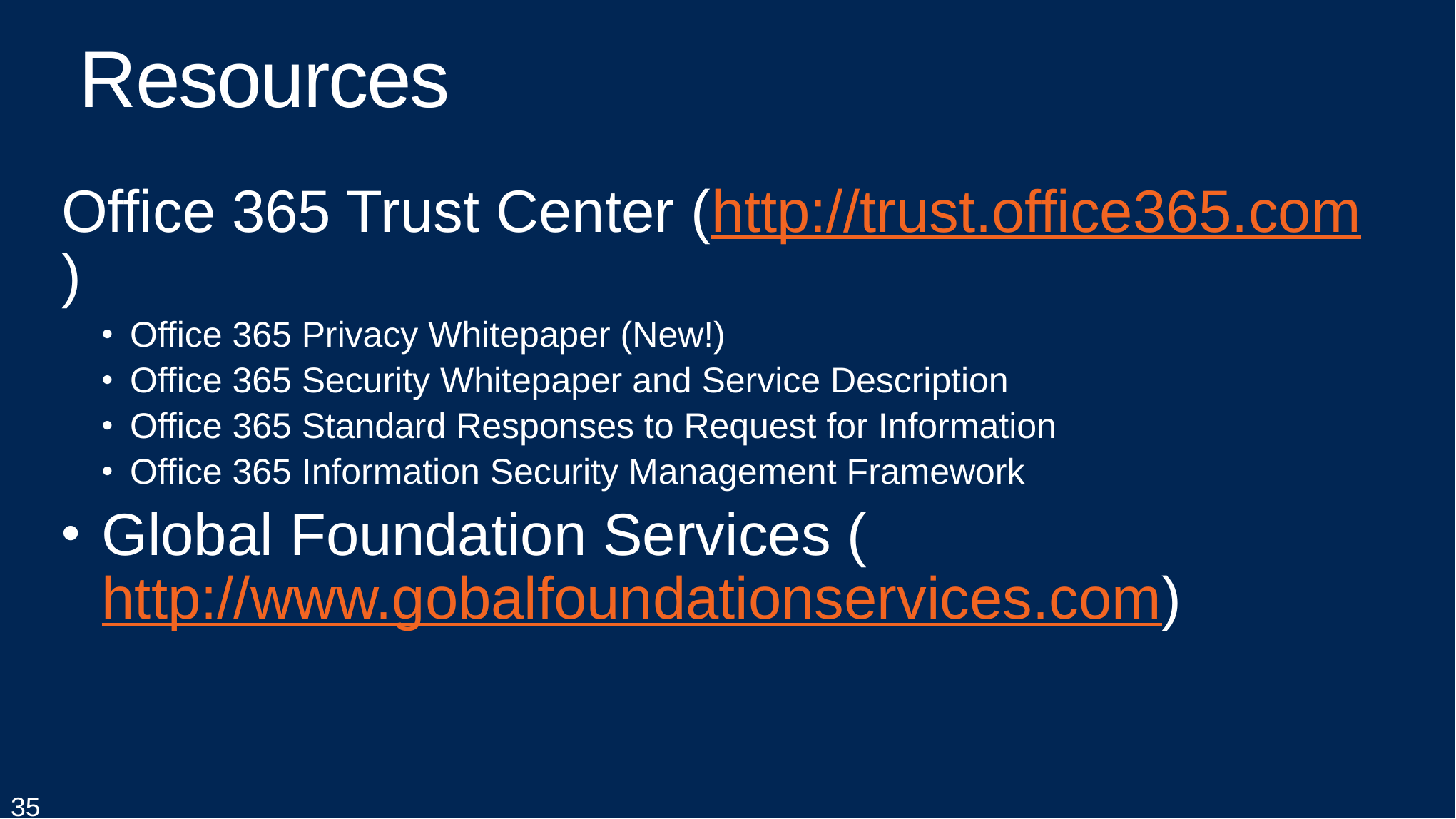

# Resources
Office 365 Trust Center (http://trust.office365.com)
Office 365 Privacy Whitepaper (New!)
Office 365 Security Whitepaper and Service Description
Office 365 Standard Responses to Request for Information
Office 365 Information Security Management Framework
Global Foundation Services (http://www.gobalfoundationservices.com)

35